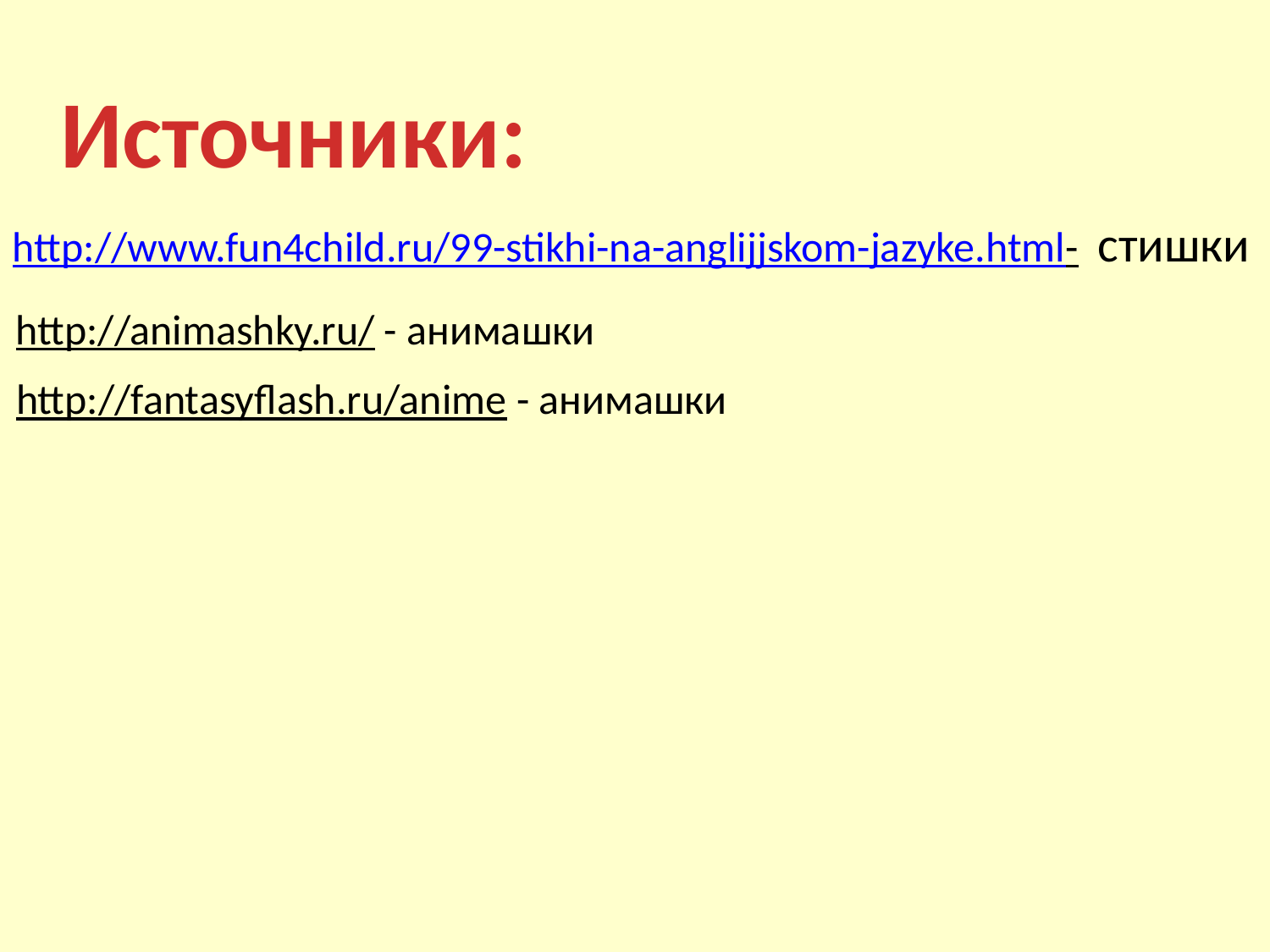

Источники:
http://www.fun4child.ru/99-stikhi-na-anglijjskom-jazyke.html-  стишки

http://animashky.ru/ - анимашки

http://fantasyflash.ru/anime - анимашки